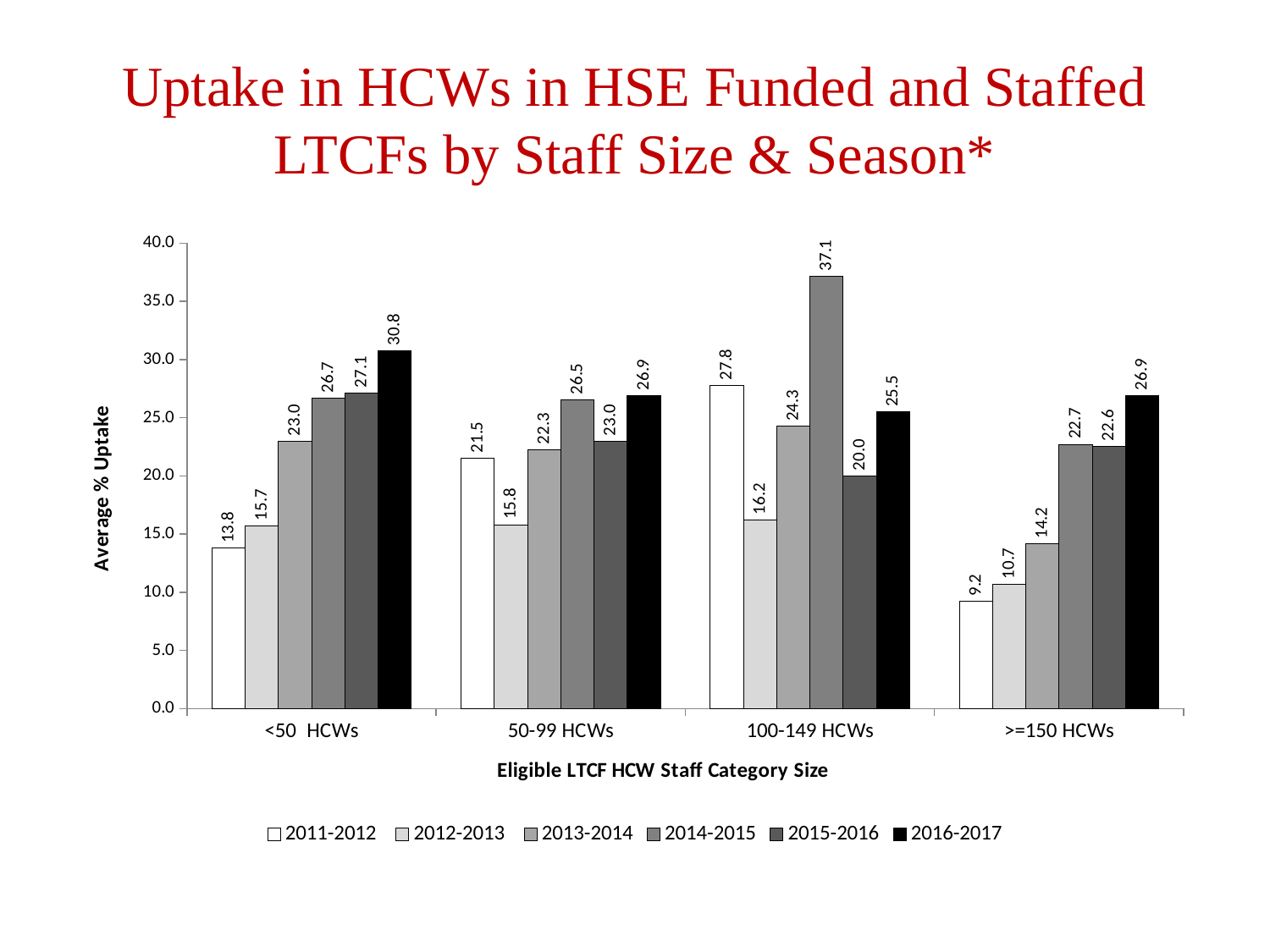

# Uptake in HCWs in HSE Funded and Staffed LTCFs by Staff Size & Season*

### Chart

| Category | 2011-2012  | 2012-2013  | 2013-2014 | 2014-2015 | 2015-2016 | 2016-2017 |
|---|---|---|---|---|---|---|
| <50  HCWs | 13.788970282204579 | 15.730472254667045 | 22.998953645206914 | 26.668934825434977 | 27.14229655769388 | 30.780979692346055 |
| 50-99 HCWs | 21.511386009029458 | 15.81173183175904 | 22.25091334754169 | 26.547286504362496 | 22.976973970794297 | 26.914044152184125 |
| 100-149 HCWs | 27.75389478027066 | 16.235947156087487 | 24.26020211239046 | 37.14499535296104 | 20.024374636457654 | 25.503030303030304 |
| >=150 HCWs | 9.217899991567151 | 10.659818602815994 | 14.168801095252983 | 22.722497803587967 | 22.552357446871117 | 26.928324724975344 |